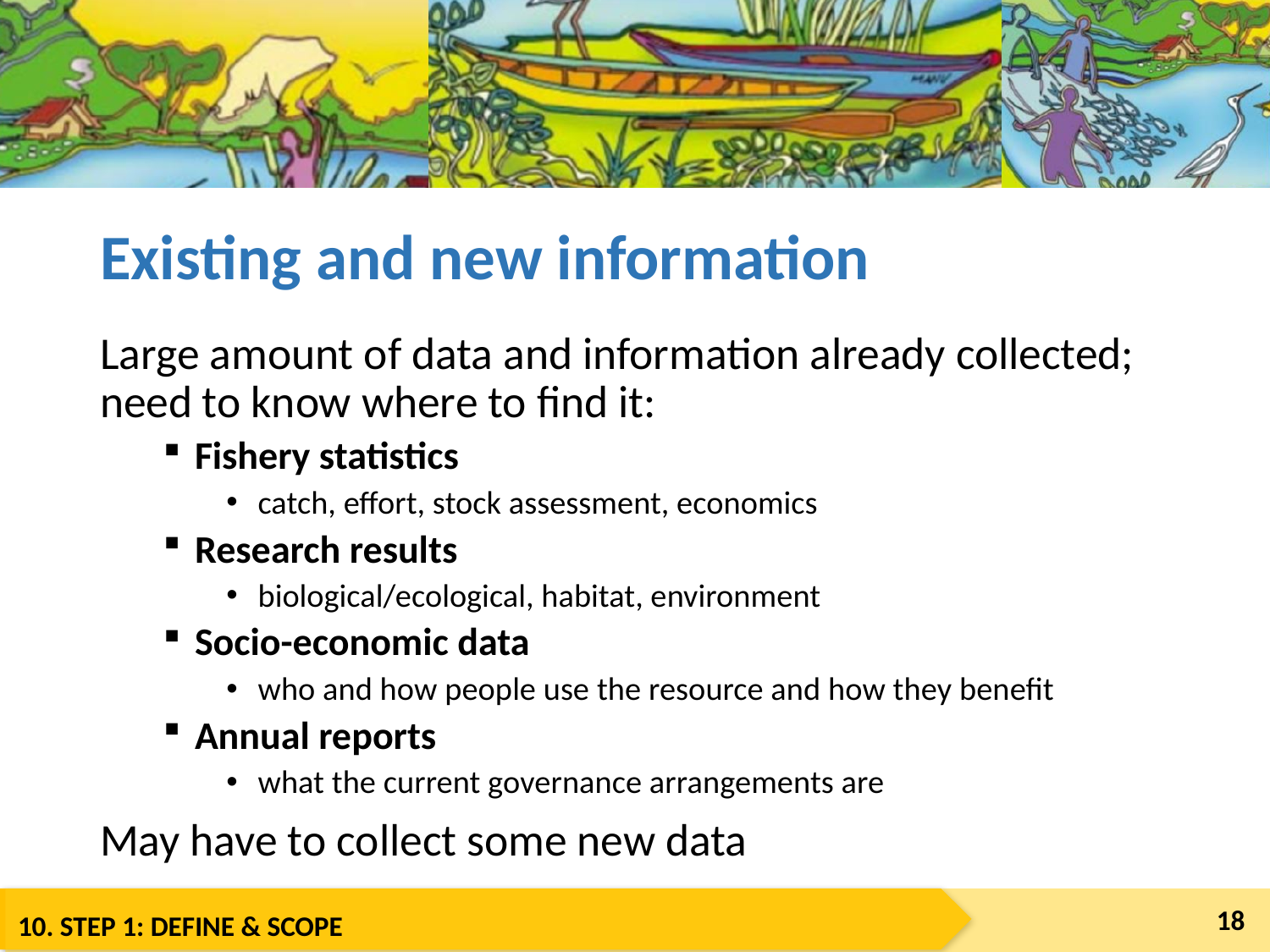

# Existing and new information
Large amount of data and information already collected; need to know where to find it:
Fishery statistics
catch, effort, stock assessment, economics
Research results
biological/ecological, habitat, environment
Socio-economic data
who and how people use the resource and how they benefit
Annual reports
what the current governance arrangements are
May have to collect some new data

18